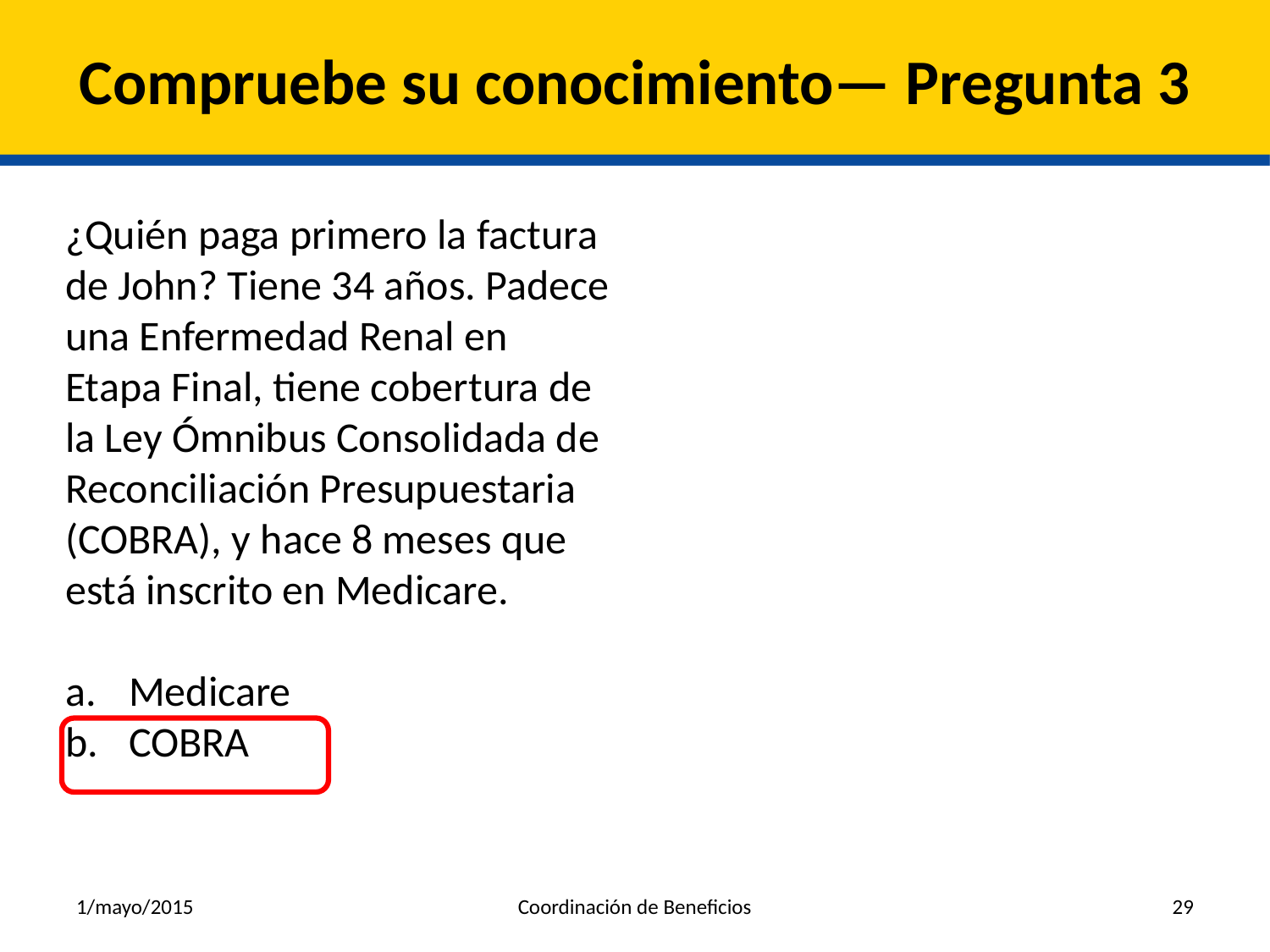

# Compruebe su conocimiento— Pregunta 3
¿Quién paga primero la factura de John? Tiene 34 años. Padece una Enfermedad Renal en Etapa Final, tiene cobertura de la Ley Ómnibus Consolidada de Reconciliación Presupuestaria (COBRA), y hace 8 meses que está inscrito en Medicare.

Medicare
COBRA

1/mayo/2015
Coordinación de Beneficios
29